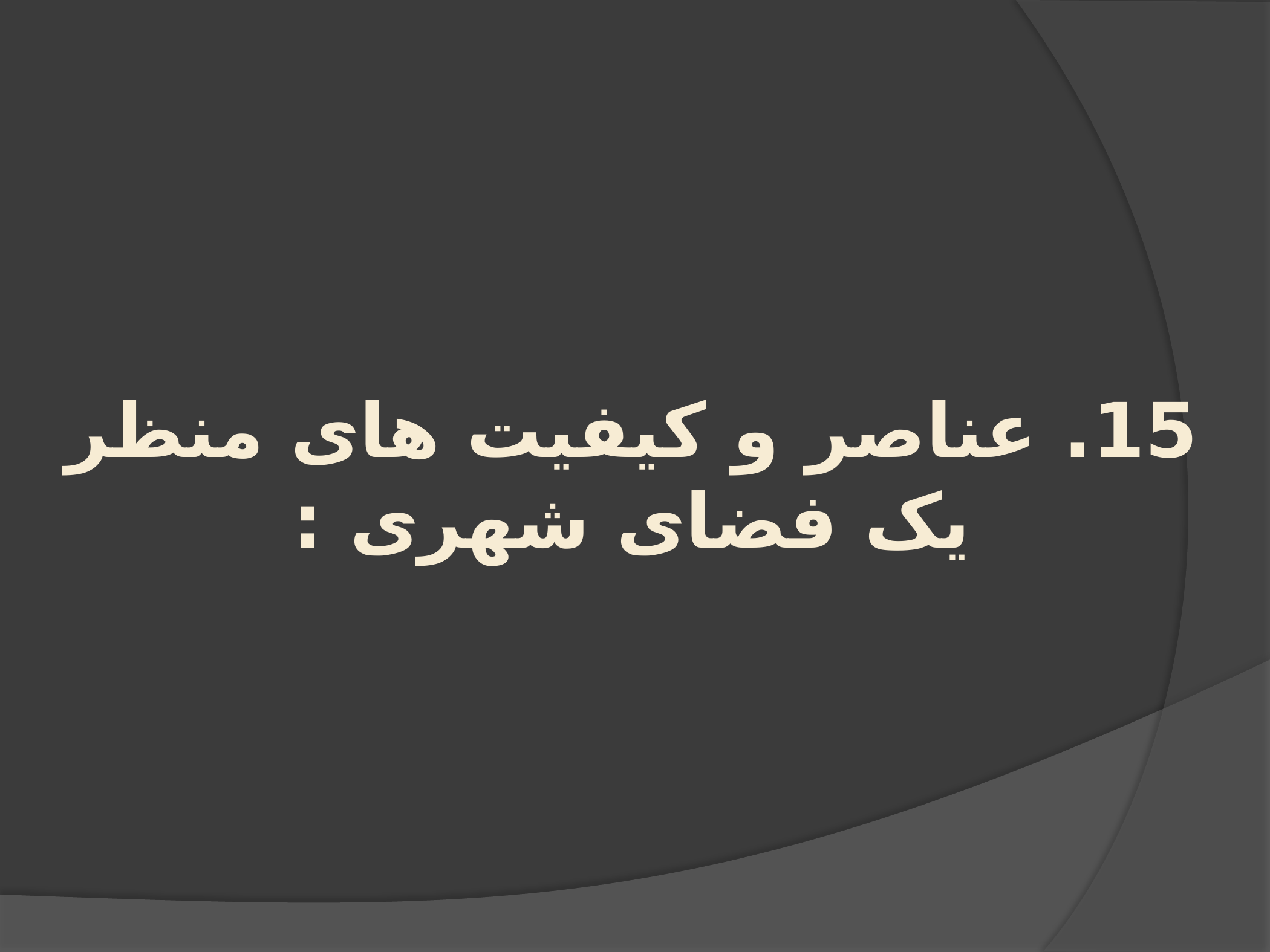

15. عناصر و کیفیت های منظر یک فضای شهری :